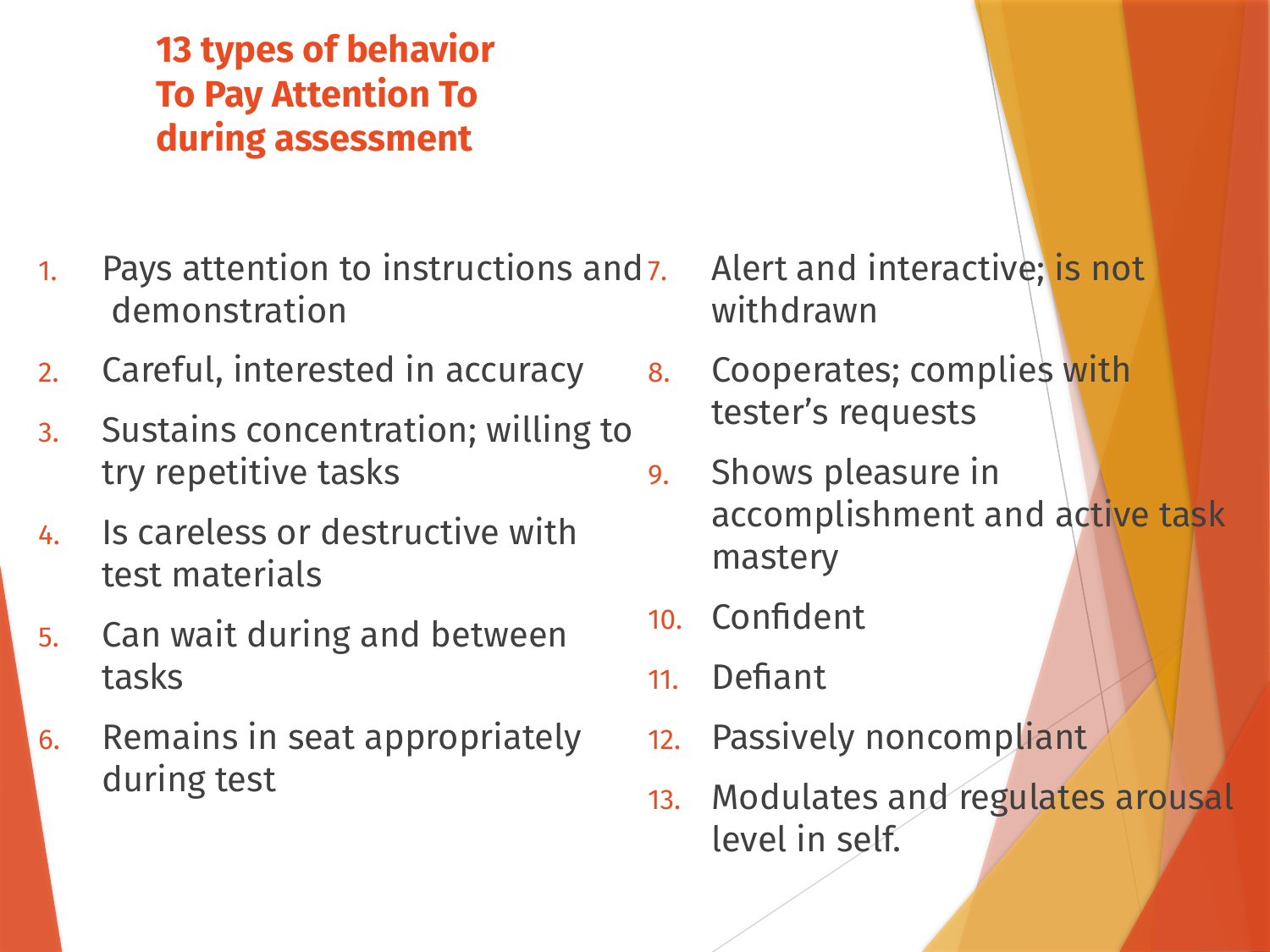

# 13 types of behavior To Pay Attention To during assessment
Pays attention to instructions and  demonstration
Careful, interested in accuracy
Sustains concentration; willing to try repetitive tasks
Is careless or destructive with test materials
Can wait during and between tasks
Remains in seat appropriately during test

Alert and interactive; is not withdrawn
Cooperates; complies with tester’s requests
Shows pleasure in accomplishment and active task mastery
Confident
Defiant
Passively noncompliant
Modulates and regulates arousal level in self.